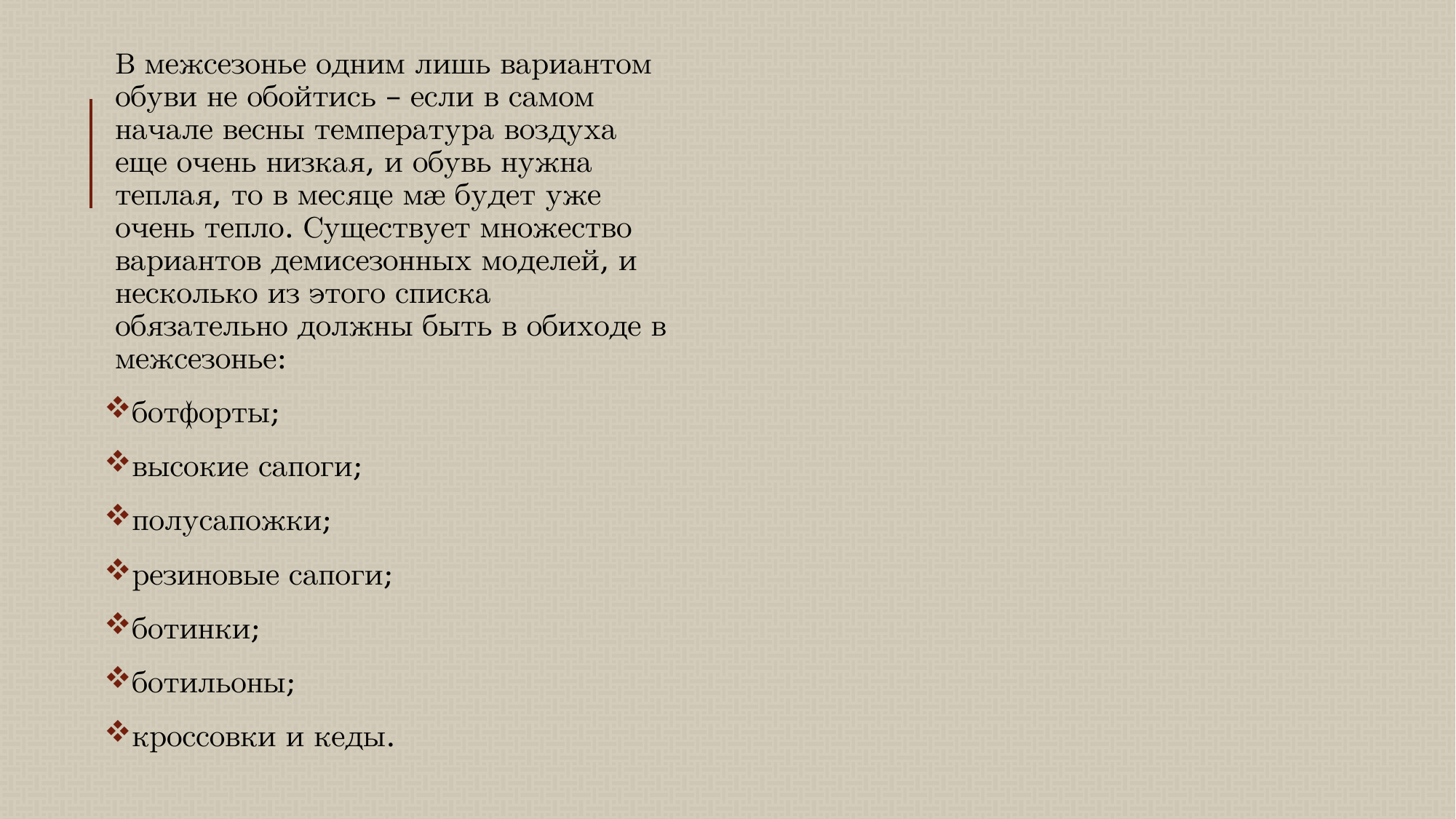

В межсезонье одним лишь вариантом обуви не обойтись – если в самом начале весны температура воздуха еще очень низкая, и обувь нужна теплая, то в месяце мае будет уже очень тепло. Существует множество вариантов демисезонных моделей, и несколько из этого списка обязательно должны быть в обиходе в межсезонье:
ботфорты;
высокие сапоги;
полусапожки;
резиновые сапоги;
ботинки;
ботильоны;
кроссовки и кеды.